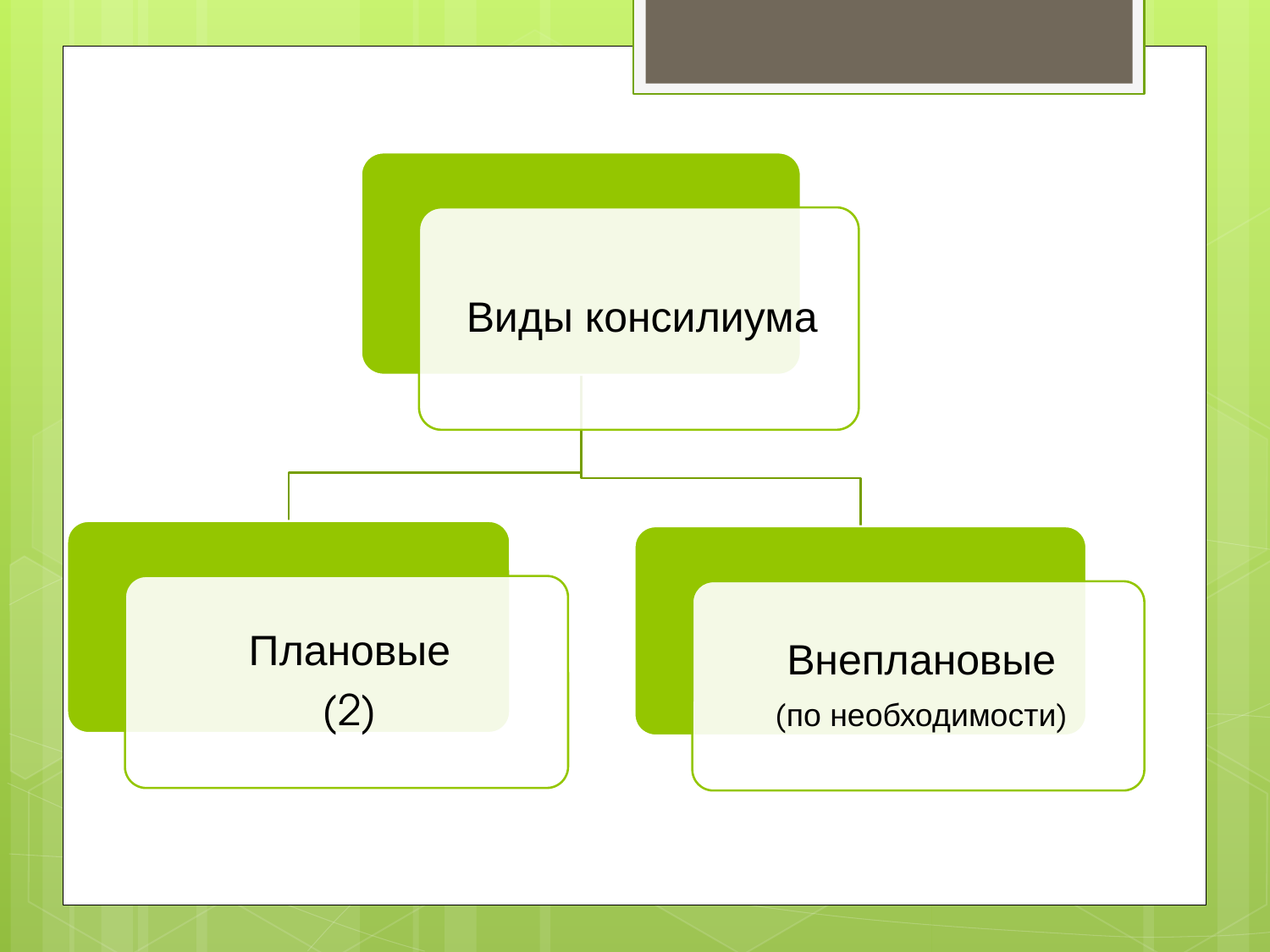

Виды консилиума
Плановые
(2)
Внеплановые
(по необходимости)